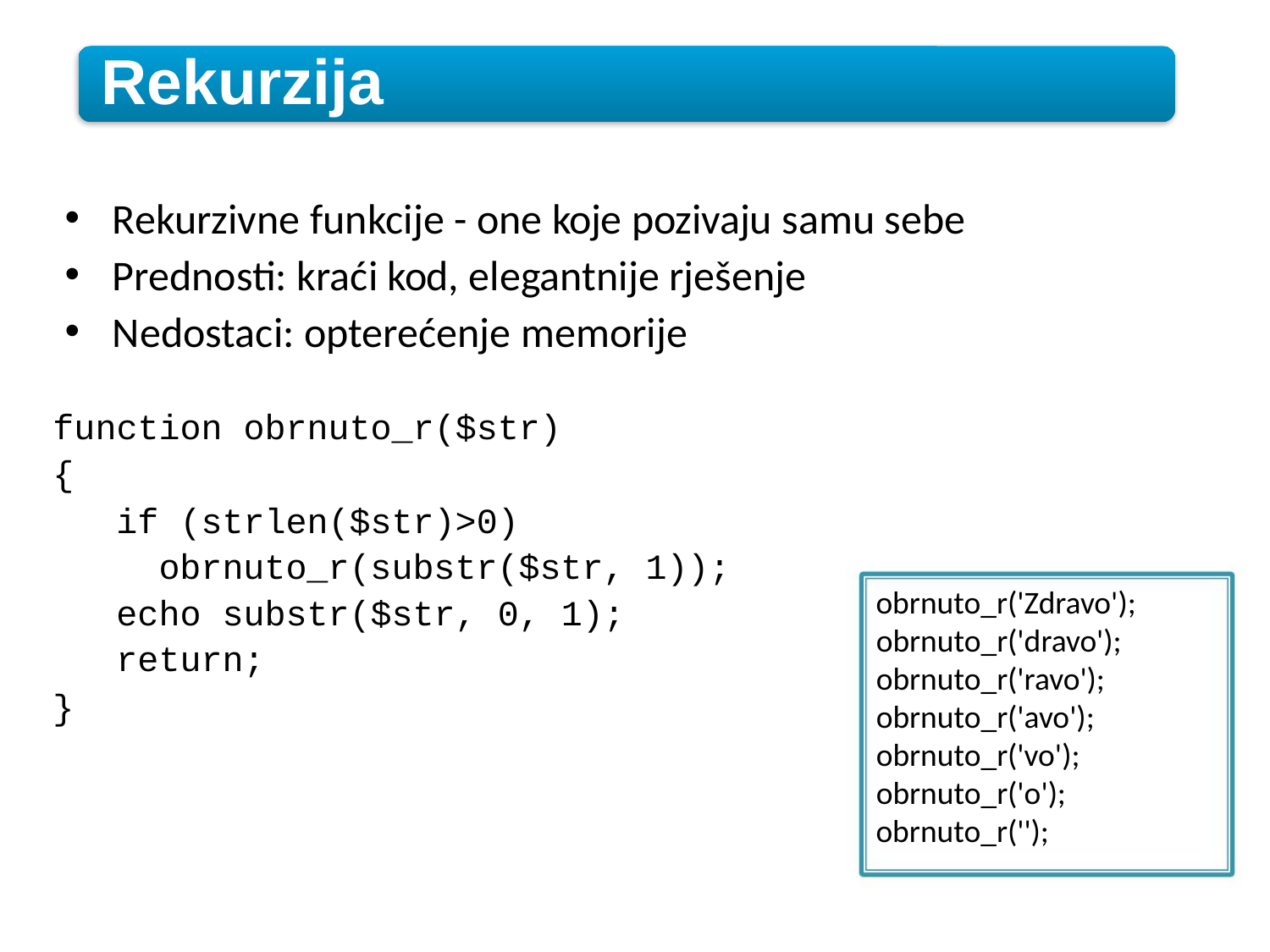

Rekurzija
Rekurzivne funkcije - one koje pozivaju samu sebe
Prednosti: kraći kod, elegantnije rješenje
Nedostaci: opterećenje memorije
function obrnuto_r($str)
{

if (strlen($str)>0)
obrnuto_r(substr($str, 1));
echo substr($str, 0, 1);
return;
obrnuto_r('Zdravo');
obrnuto_r('dravo');
obrnuto_r('ravo');
obrnuto_r('avo');
obrnuto_r('vo');
obrnuto_r('o');
}
obrnuto_r('');
5